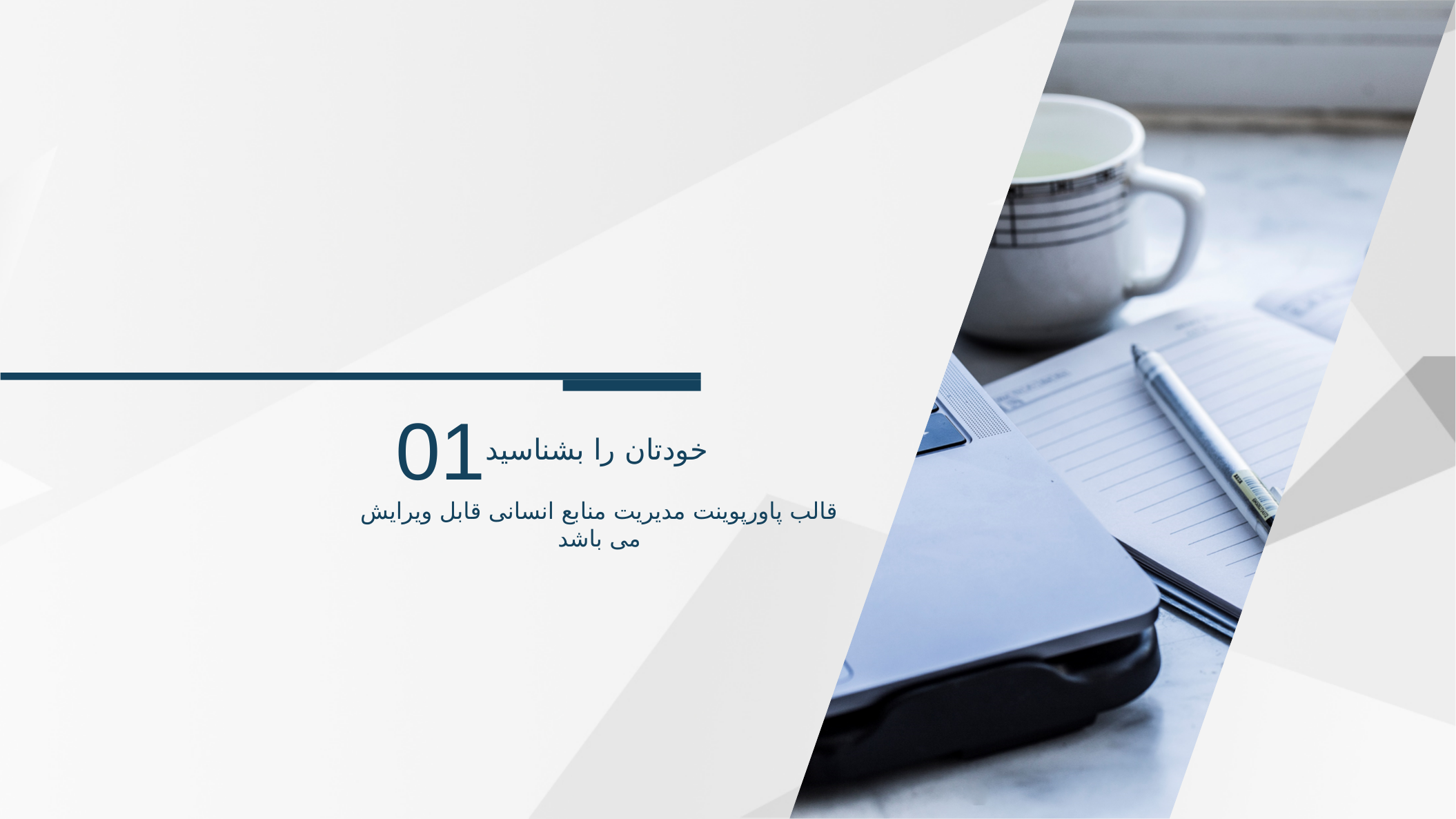

01
خودتان را بشناسید
قالب پاورپوینت مدیریت منابع انسانی قابل ویرایش می باشد